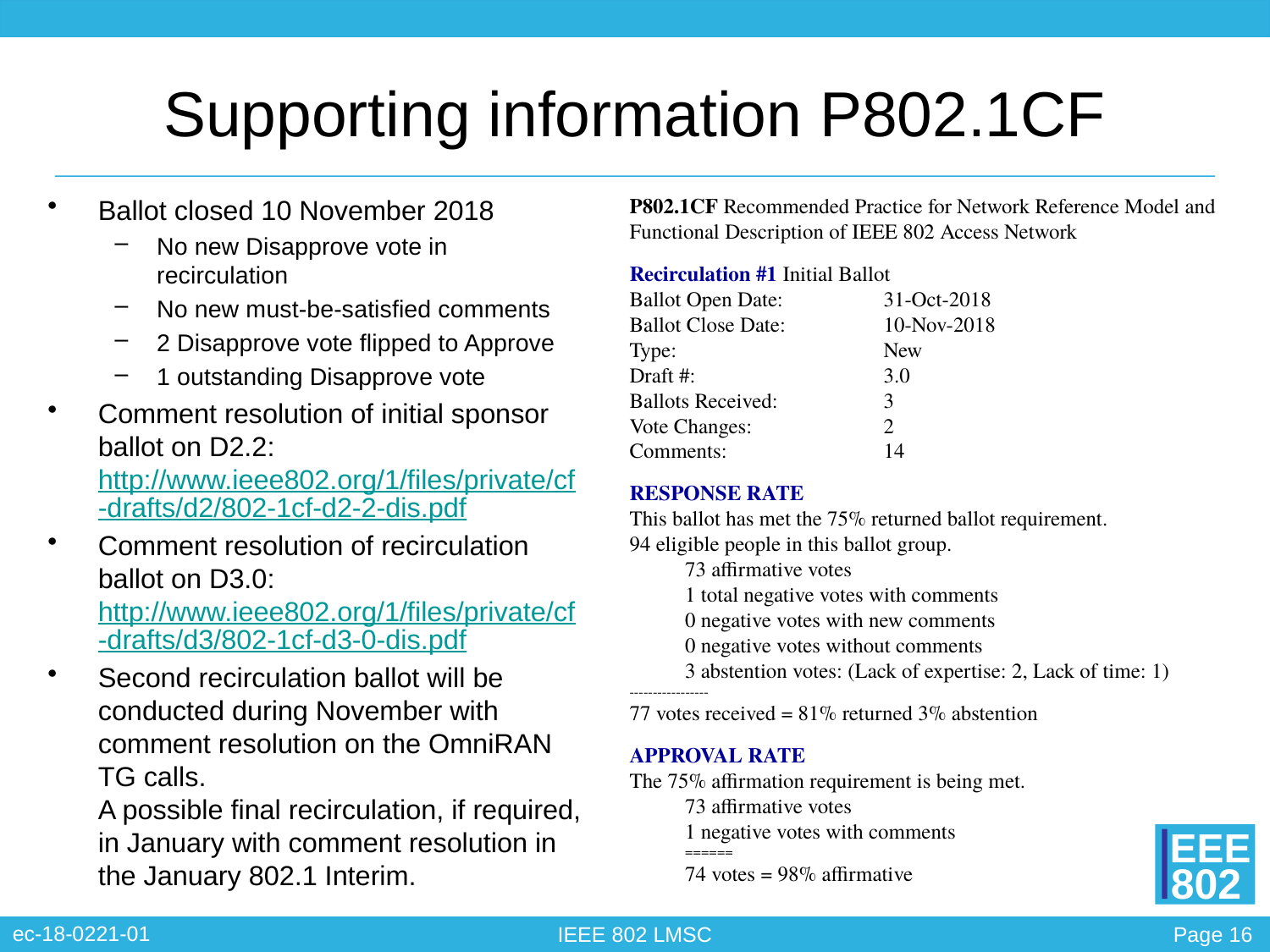

# Supporting information P802.1CF
Ballot closed 10 November 2018
No new Disapprove vote in recirculation
No new must-be-satisfied comments
2 Disapprove vote flipped to Approve
1 outstanding Disapprove vote
Comment resolution of initial sponsor ballot on D2.2: http://www.ieee802.org/1/files/private/cf-drafts/d2/802-1cf-d2-2-dis.pdf
Comment resolution of recirculation ballot on D3.0: http://www.ieee802.org/1/files/private/cf-drafts/d3/802-1cf-d3-0-dis.pdf
Second recirculation ballot will be conducted during November with comment resolution on the OmniRAN TG calls.
A possible final recirculation, if required, in January with comment resolution in the January 802.1 Interim.
P802.1CF Recommended Practice for Network Reference Model and Functional Description of IEEE 802 Access Network

Recirculation #1 Initial Ballot
Ballot Open Date: 	31-Oct-2018
Ballot Close Date: 	10-Nov-2018
Type: 		New
Draft #: 		3.0
Ballots Received: 	3
Vote Changes: 	2
Comments: 		14

RESPONSE RATE
This ballot has met the 75% returned ballot requirement.
94 eligible people in this ballot group.
73 affirmative votes
1 total negative votes with comments
0 negative votes with new comments
0 negative votes without comments
3 abstention votes: (Lack of expertise: 2, Lack of time: 1)
-----------------
77 votes received = 81% returned 3% abstention

APPROVAL RATE
The 75% affirmation requirement is being met.
73 affirmative votes
1 negative votes with comments
======
74 votes = 98% affirmative